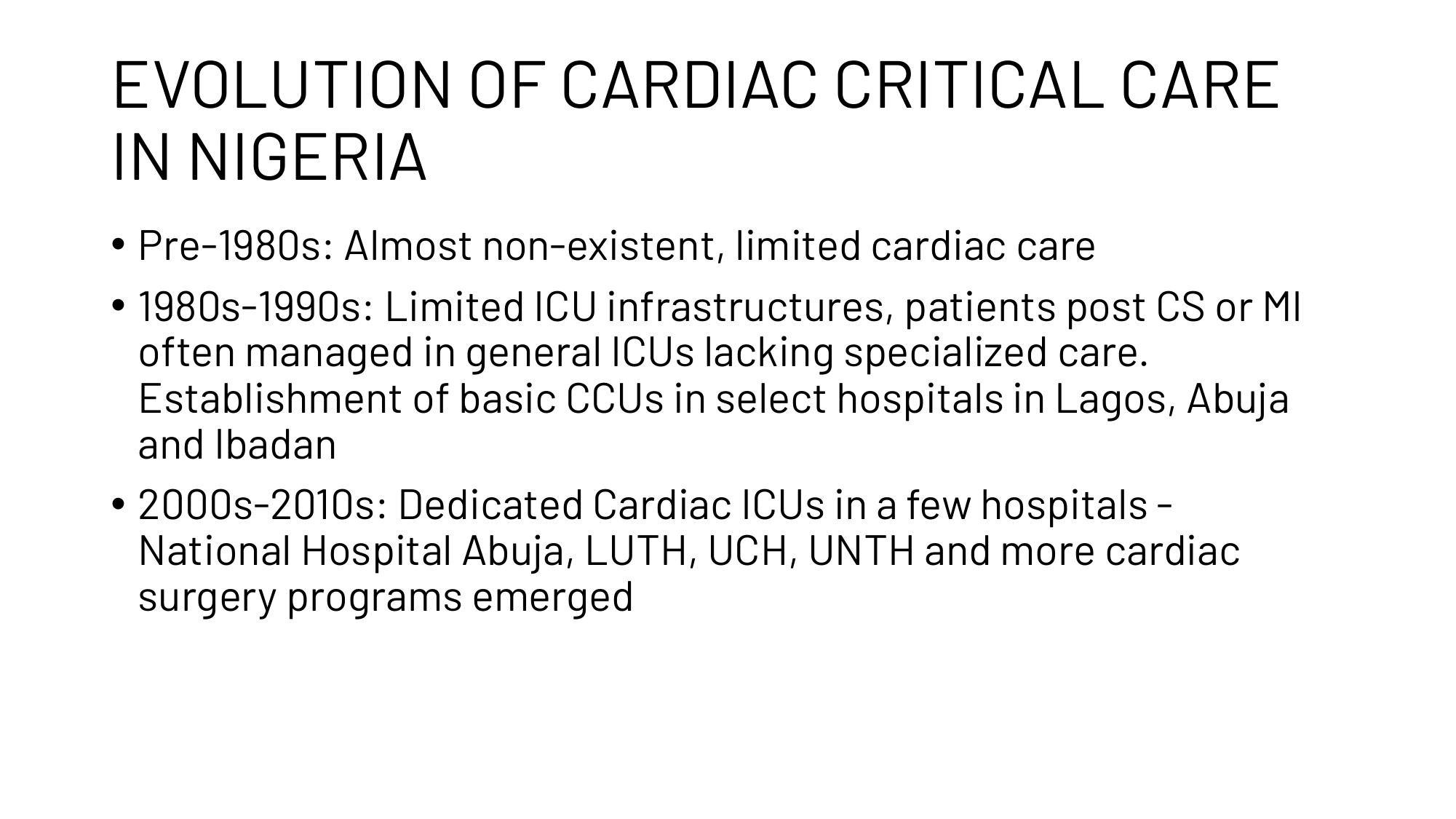

# EVOLUTION OF CARDIAC CRITICAL CARE IN NIGERIA
Pre-1980s: Almost non-existent, limited cardiac care
1980s-1990s: Limited ICU infrastructures, patients post CS or MI often managed in general ICUs lacking specialized care. Establishment of basic CCUs in select hospitals in Lagos, Abuja and Ibadan
2000s-2010s: Dedicated Cardiac ICUs in a few hospitals -  National Hospital Abuja, LUTH, UCH, UNTH and more cardiac surgery programs emerged